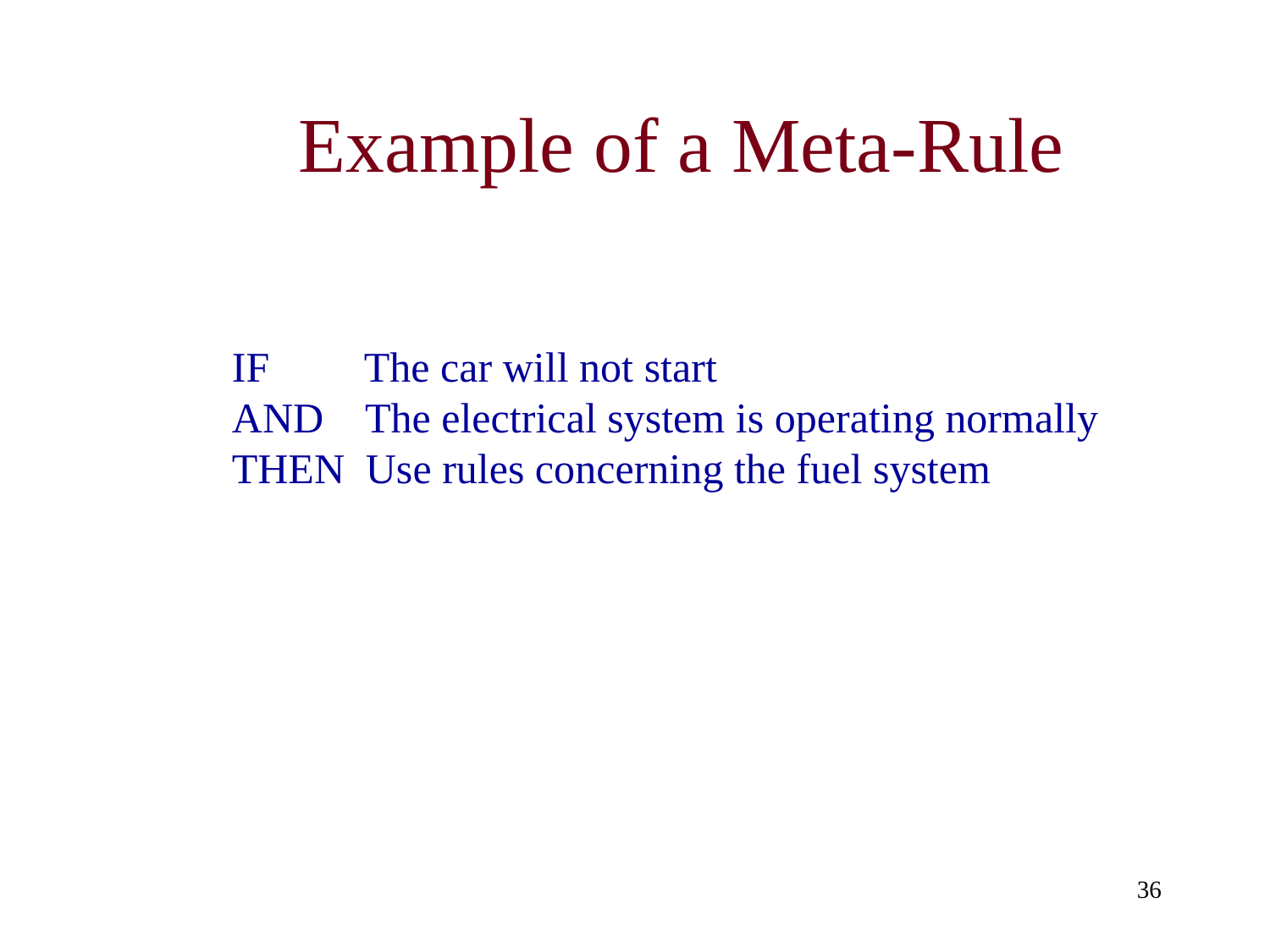

# Example of a Meta-Rule
IF         The car will not start
AND    The electrical system is operating normally
THEN  Use rules concerning the fuel system

36